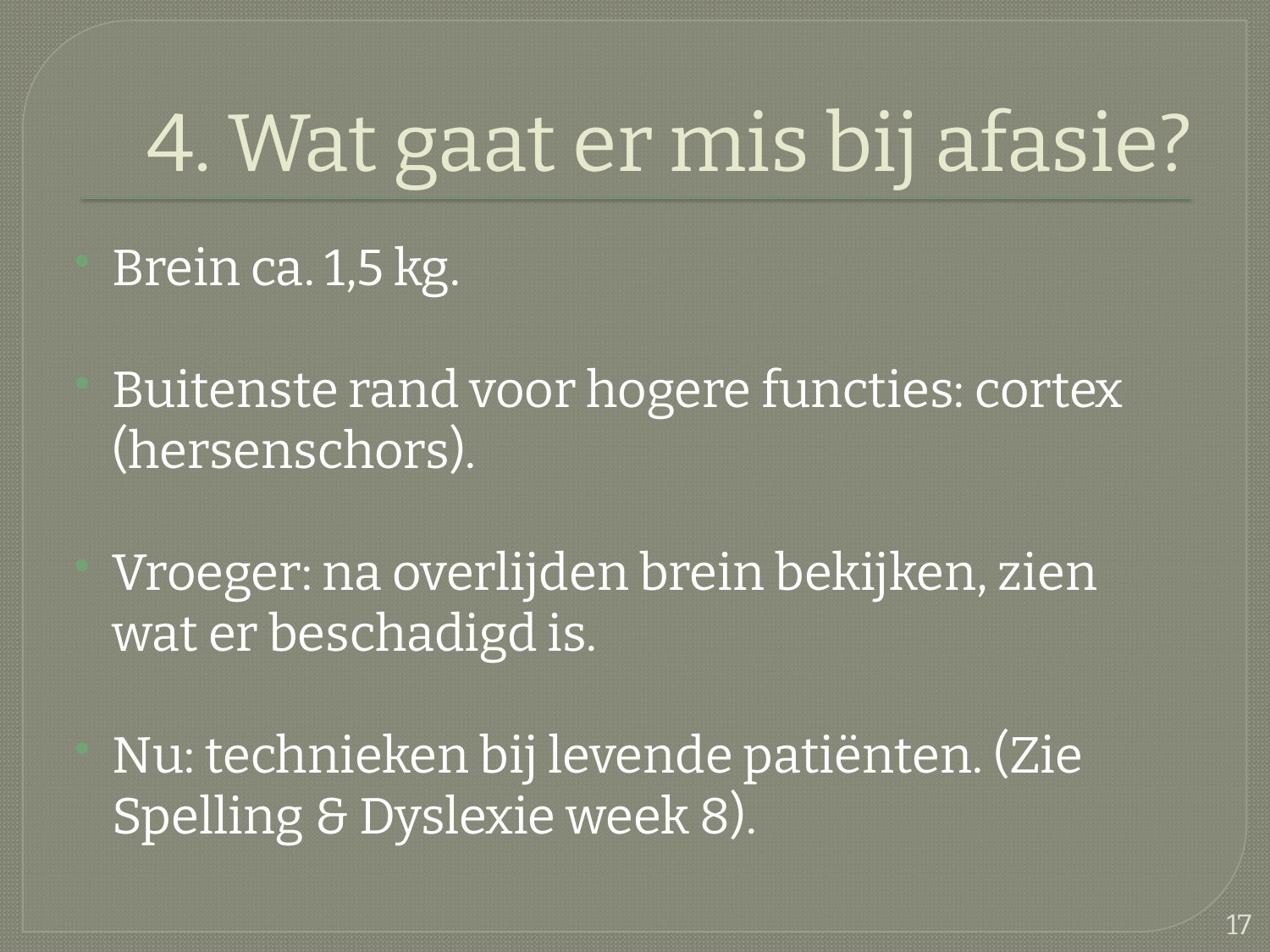

# 4. Wat gaat er mis bij afasie?
Brein ca. 1,5 kg.

Buitenste rand voor hogere functies: cortex (hersenschors).

Vroeger: na overlijden brein bekijken, zien wat er beschadigd is.

Nu: technieken bij levende patiënten. (Zie Spelling & Dyslexie week 8).
17